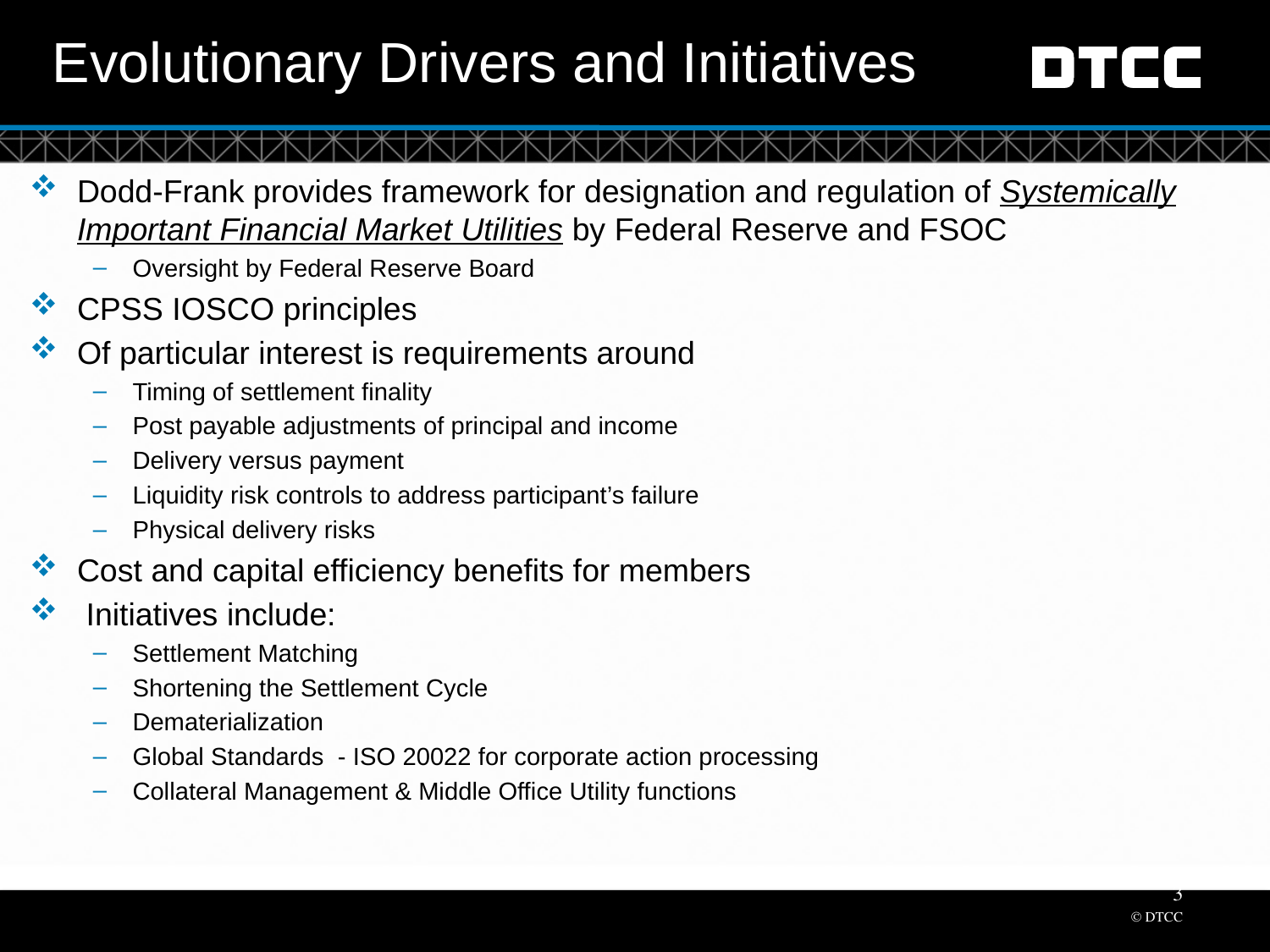

# Evolutionary Drivers and Initiatives
Dodd-Frank provides framework for designation and regulation of Systemically Important Financial Market Utilities by Federal Reserve and FSOC
Oversight by Federal Reserve Board
CPSS IOSCO principles
Of particular interest is requirements around
Timing of settlement finality
Post payable adjustments of principal and income
Delivery versus payment
Liquidity risk controls to address participant’s failure
Physical delivery risks
Cost and capital efficiency benefits for members
 Initiatives include:
Settlement Matching
Shortening the Settlement Cycle
Dematerialization
Global Standards  - ISO 20022 for corporate action processing
Collateral Management & Middle Office Utility functions

3
“Confidential Treatment Requested by DTCC, [DTC, NSCC, FICC, WTC] Pursuant to the Freedom of Information Act.”